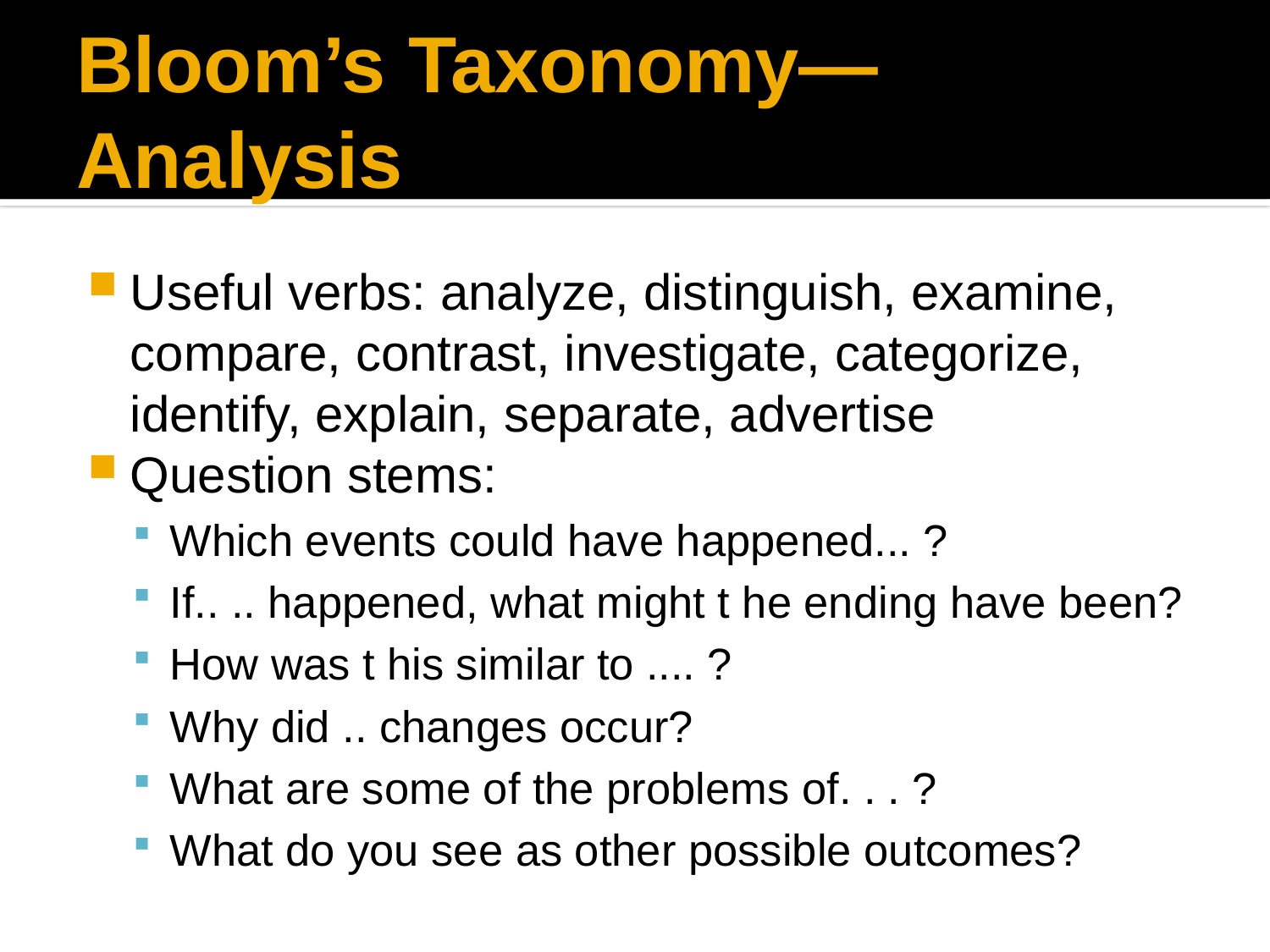

# Bloom’s Taxonomy—Analysis
Useful verbs: analyze, distinguish, examine, compare, contrast, investigate, categorize, identify, explain, separate, advertise
Question stems:
Which events could have happened... ?
If.. .. happened, what might t he ending have been?
How was t his similar to .... ?
Why did .. changes occur?
What are some of the problems of. . . ?
What do you see as other possible outcomes?